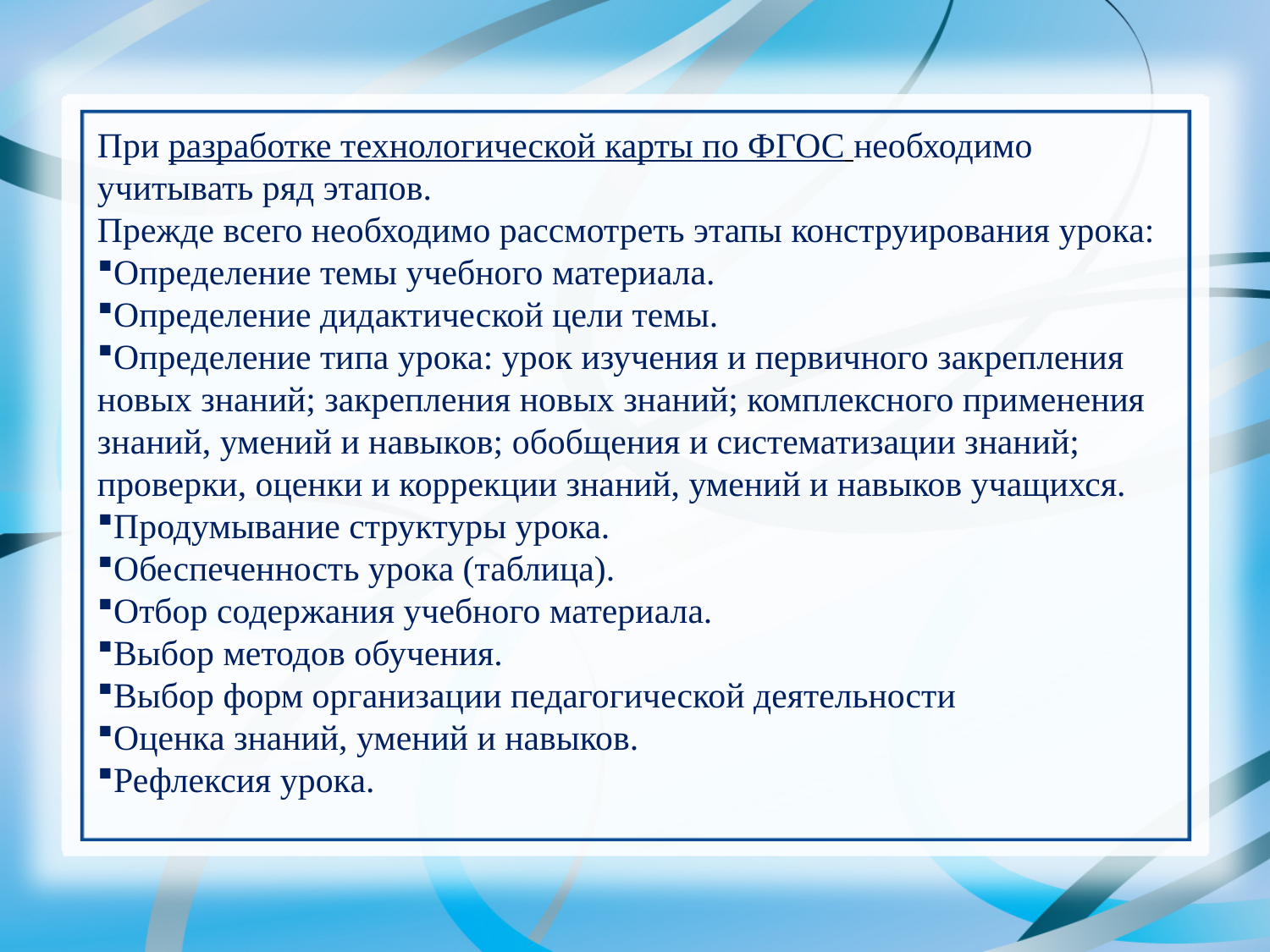

При разработке технологической карты по ФГОС необходимо учитывать ряд этапов.
Прежде всего необходимо рассмотреть этапы конструирования урока:
Определение темы учебного материала.
Определение дидактической цели темы.
Определение типа урока: урок изучения и первичного закрепления новых знаний; закрепления новых знаний; комплексного применения знаний, умений и навыков; обобщения и систематизации знаний; проверки, оценки и коррекции знаний, умений и навыков учащихся.
Продумывание структуры урока.
Обеспеченность урока (таблица).
Отбор содержания учебного материала.
Выбор методов обучения.
Выбор форм организации педагогической деятельности
Оценка знаний, умений и навыков.
Рефлексия урока.